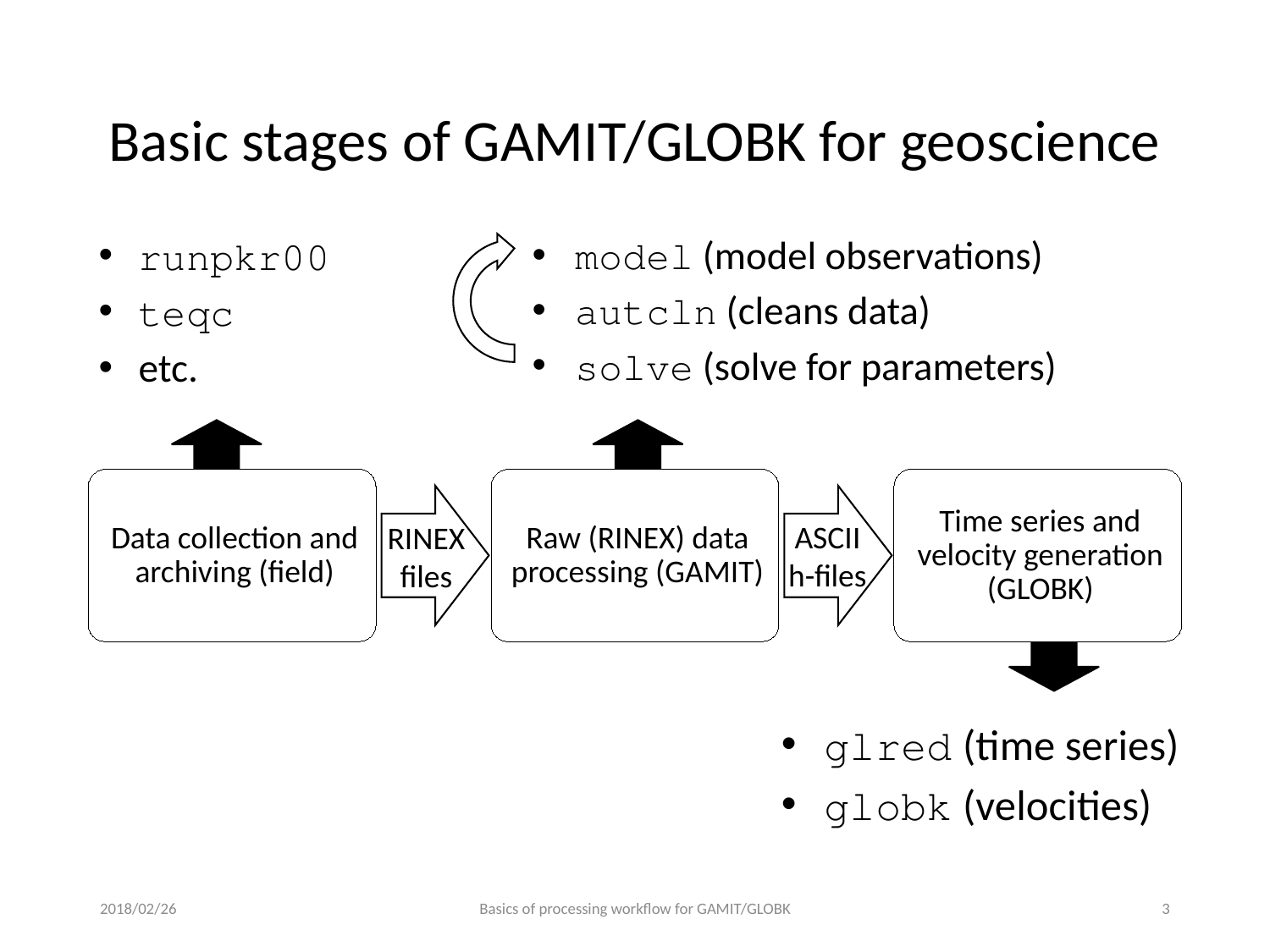

# Basic stages of GAMIT/GLOBK for geoscience
runpkr00
teqc
etc.
model (model observations)
autcln (cleans data)
solve (solve for parameters)

Data collection and archiving (field)

Raw (RINEX) data processing (GAMIT)

Time series and velocity generation (GLOBK)

ASCII
h-files
RINEX
files

glred (time series)
globk (velocities)
2018/02/26
Basics of processing workflow for GAMIT/GLOBK
3